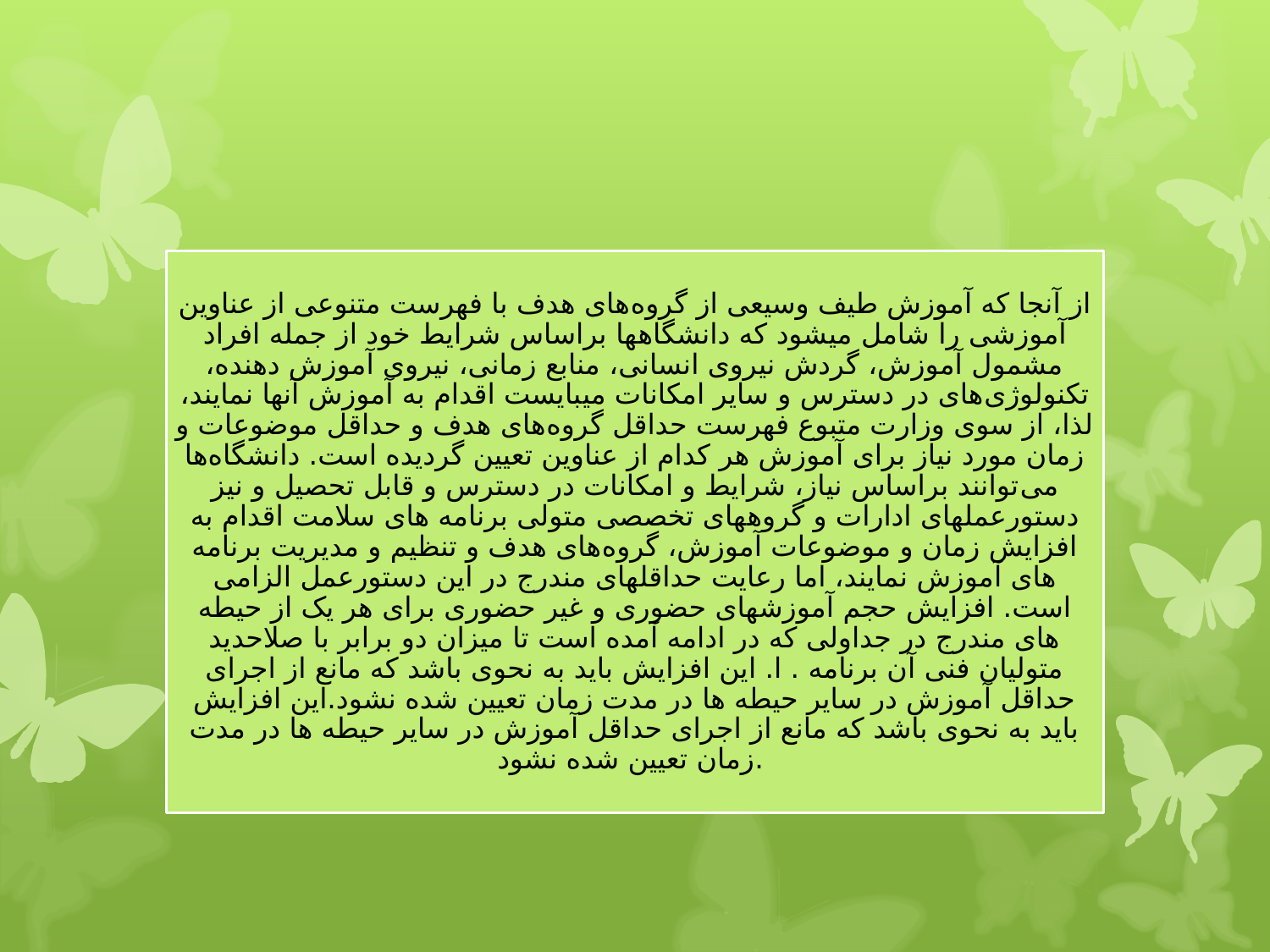

#
از آنجا که آموزش طیف وسیعی از گروه‌های هدف با فهرست متنوعی از عناوین آموزشی را شامل می­شود که دانشگاه­ها براساس شرایط خود از جمله افراد مشمول آموزش، گردش نیروی انسانی، منابع زمانی، نیروی آموزش دهنده، تکنولوژی‌های در دسترس و سایر امکانات می­بایست اقدام به آموزش آنها نمایند، لذا، از سوی وزارت متبوع فهرست حداقل گروه‌های هدف و حداقل موضوعات و زمان مورد نیاز برای آموزش هر کدام از عناوین تعیین گردیده است. دانشگاه‌ها می‌توانند براساس نیاز، شرایط و امکانات در دسترس و قابل تحصیل و نیز دستورعمل­های ادارات و گروه­های تخصصی متولی برنامه های سلامت اقدام به افزایش زمان و موضوعات آموزش، گروه‌های هدف و تنظیم و مدیریت برنامه های آموزش نمایند، اما رعایت حداقل­های مندرج در این دستورعمل الزامی است. افزایش حجم آموزش­های حضوری و غیر حضوری برای هر یک از حیطه های مندرج در جداولی که در ادامه آمده است تا میزان دو برابر با صلاحدید متولیان فنی آن برنامه . ا. این افزایش باید به نحوی باشد که مانع از اجرای حداقل آموزش در سایر حیطه ها در مدت زمان تعیین شده نشود.این افزایش باید به نحوی باشد که مانع از اجرای حداقل آموزش در سایر حیطه ها در مدت زمان تعیین شده نشود.